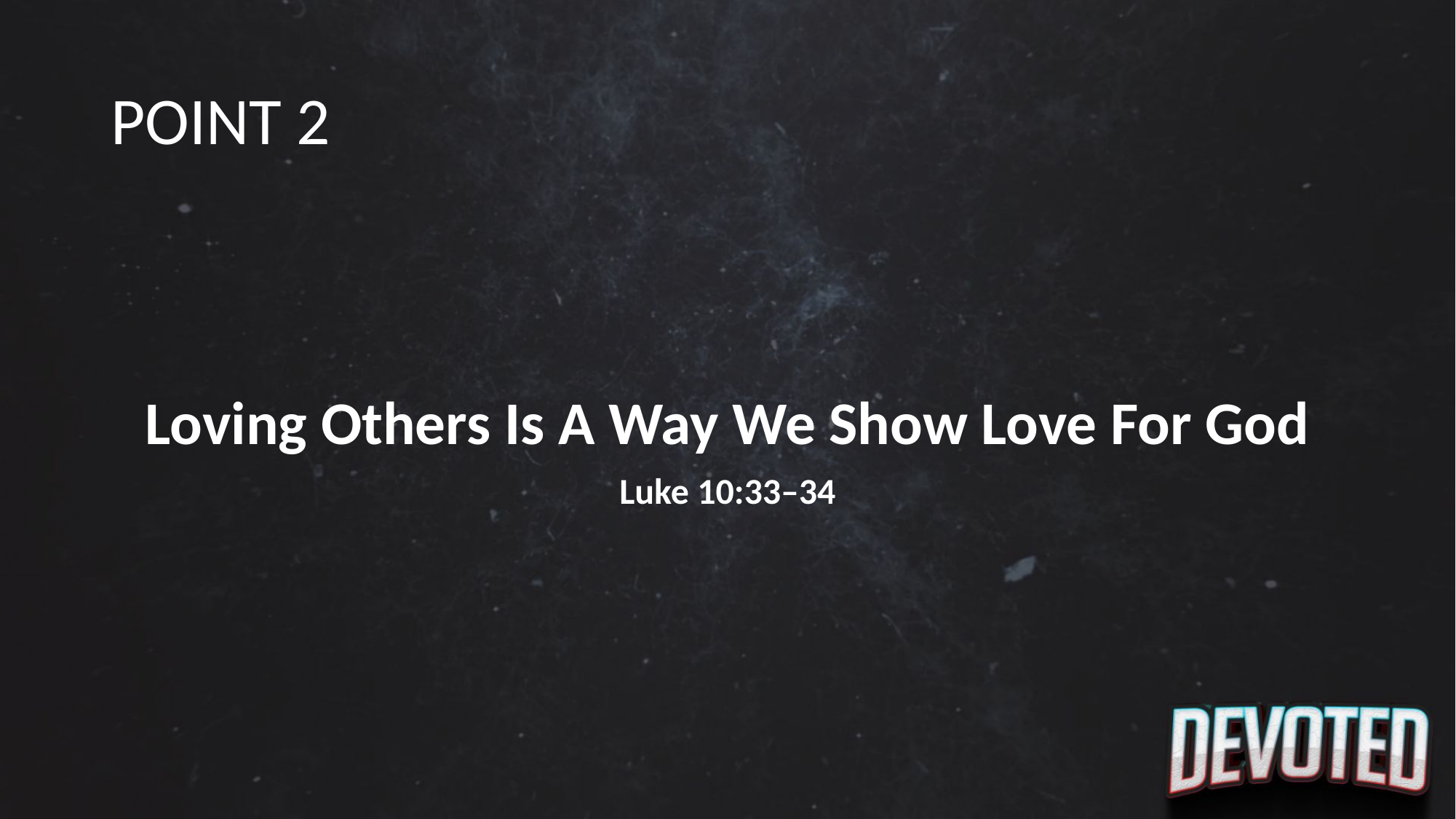

# POINT 2

Loving Others Is A Way We Show Love For God
Luke 10:33–34